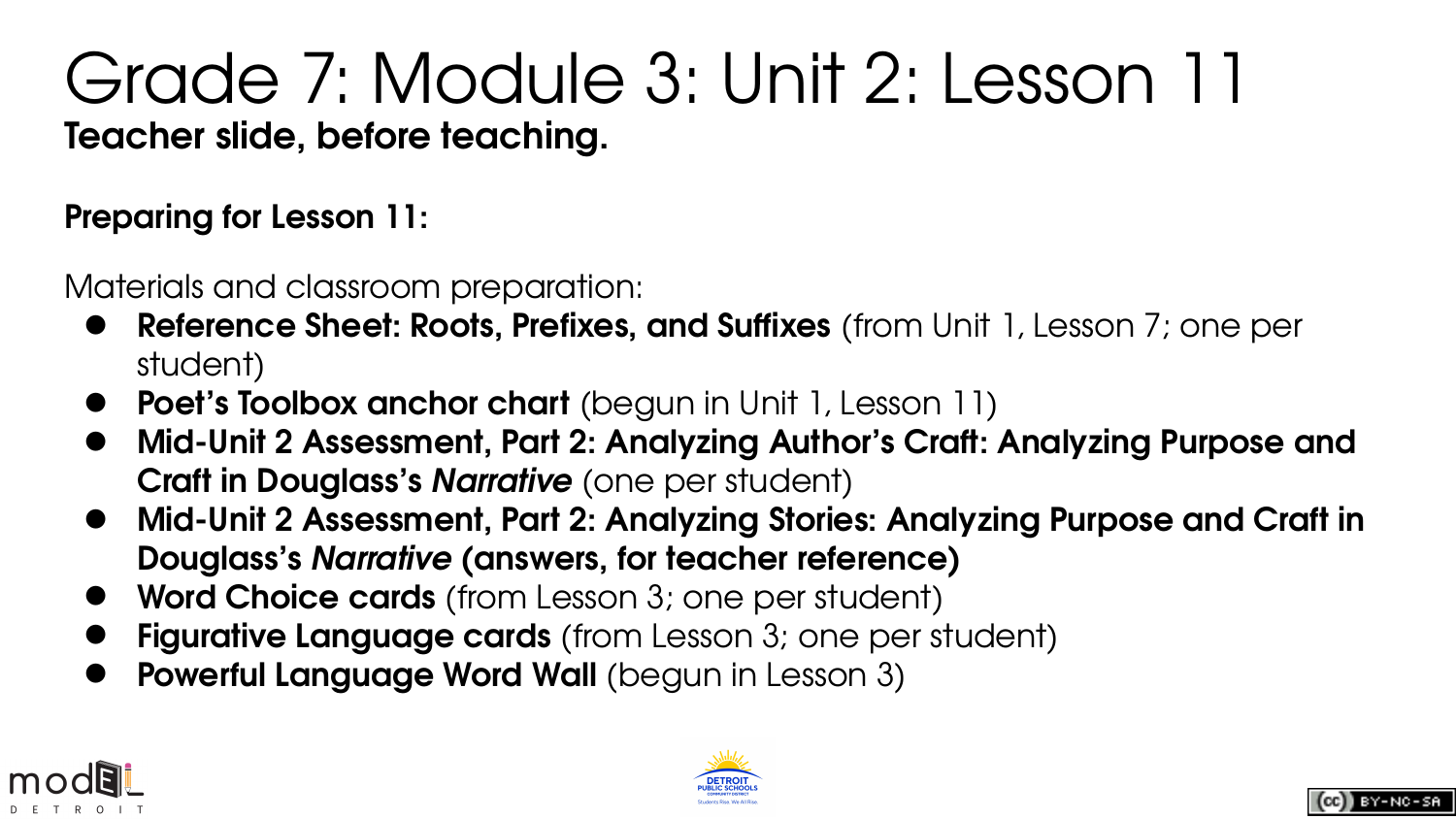

Grade 7: Module 3: Unit 2: Lesson 11
Teacher slide, before teaching.

Preparing for Lesson 11:

Materials and classroom preparation:
Reference Sheet: Roots, Prefixes, and Suffixes (from Unit 1, Lesson 7; one per student)
Poet’s Toolbox anchor chart (begun in Unit 1, Lesson 11)
Mid-Unit 2 Assessment, Part 2: Analyzing Author’s Craft: Analyzing Purpose and Craft in Douglass’s Narrative (one per student)
Mid-Unit 2 Assessment, Part 2: Analyzing Stories: Analyzing Purpose and Craft in Douglass’s Narrative (answers, for teacher reference)
Word Choice cards (from Lesson 3; one per student)
Figurative Language cards (from Lesson 3; one per student)
Powerful Language Word Wall (begun in Lesson 3)